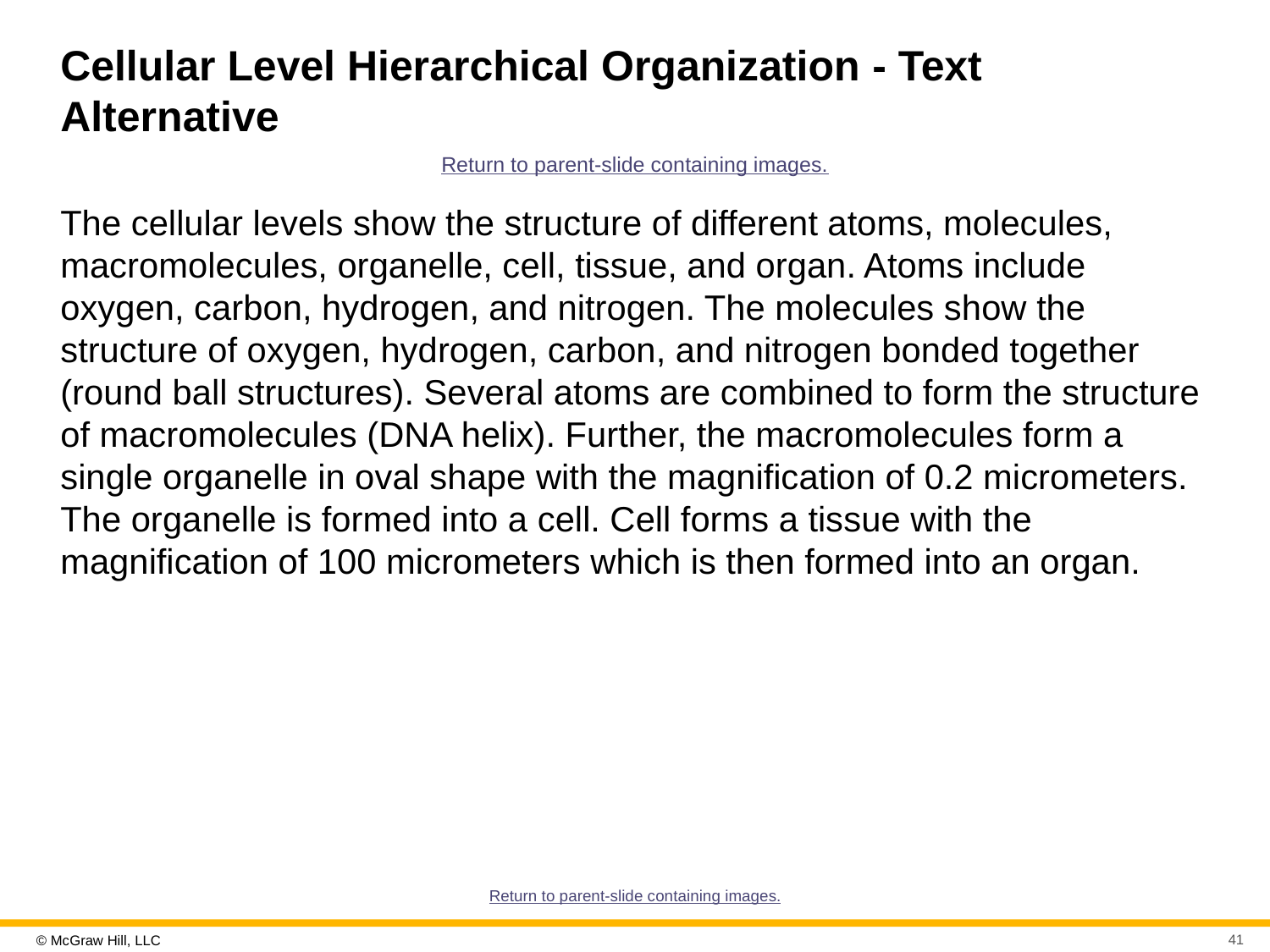

# Cellular Level Hierarchical Organization - Text Alternative
Return to parent-slide containing images.
The cellular levels show the structure of different atoms, molecules, macromolecules, organelle, cell, tissue, and organ. Atoms include oxygen, carbon, hydrogen, and nitrogen. The molecules show the structure of oxygen, hydrogen, carbon, and nitrogen bonded together (round ball structures). Several atoms are combined to form the structure of macromolecules (DNA helix). Further, the macromolecules form a single organelle in oval shape with the magnification of 0.2 micrometers. The organelle is formed into a cell. Cell forms a tissue with the magnification of 100 micrometers which is then formed into an organ.
Return to parent-slide containing images.
41